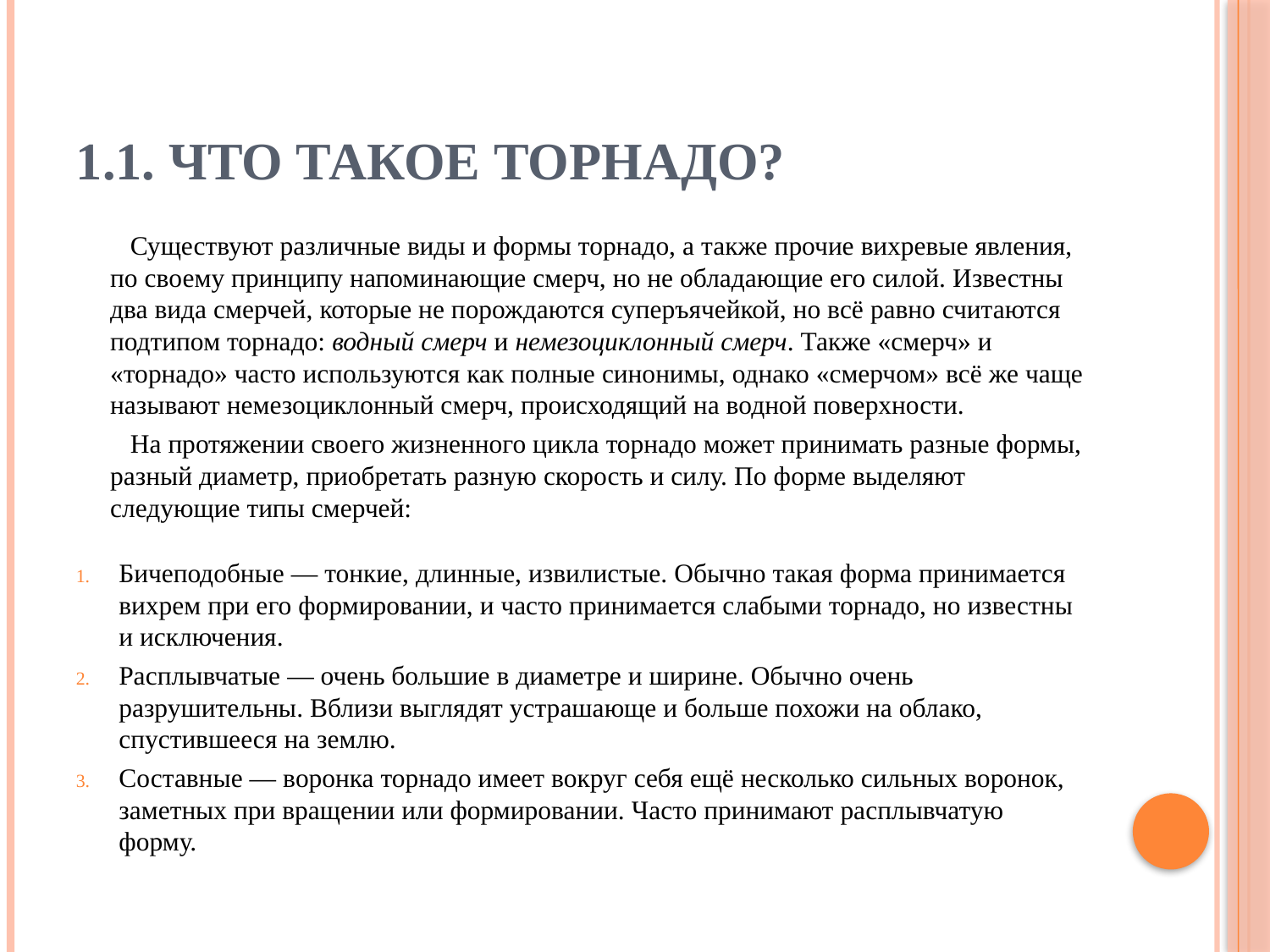

# 1.1. Что такое торнадо?
        Существуют различные виды и формы торнадо, а также прочие вихревые явления, по своему принципу напоминающие смерч, но не обладающие его силой. Известны два вида смерчей, которые не порождаются суперъячейкой, но всё равно считаются подтипом торнадо: водный смерч и немезоциклонный смерч. Также «смерч» и «торнадо» часто используются как полные синонимы, однако «смерчом» всё же чаще называют немезоциклонный смерч, происходящий на водной поверхности.
        На протяжении своего жизненного цикла торнадо может принимать разные формы, разный диаметр, приобретать разную скорость и силу. По форме выделяют следующие типы смерчей:
Бичеподобные — тонкие, длинные, извилистые. Обычно такая форма принимается вихрем при его формировании, и часто принимается слабыми торнадо, но известны и исключения.
Расплывчатые — очень большие в диаметре и ширине. Обычно очень разрушительны. Вблизи выглядят устрашающе и больше похожи на облако, спустившееся на землю.
Составные — воронка торнадо имеет вокруг себя ещё несколько сильных воронок, заметных при вращении или формировании. Часто принимают расплывчатую форму.